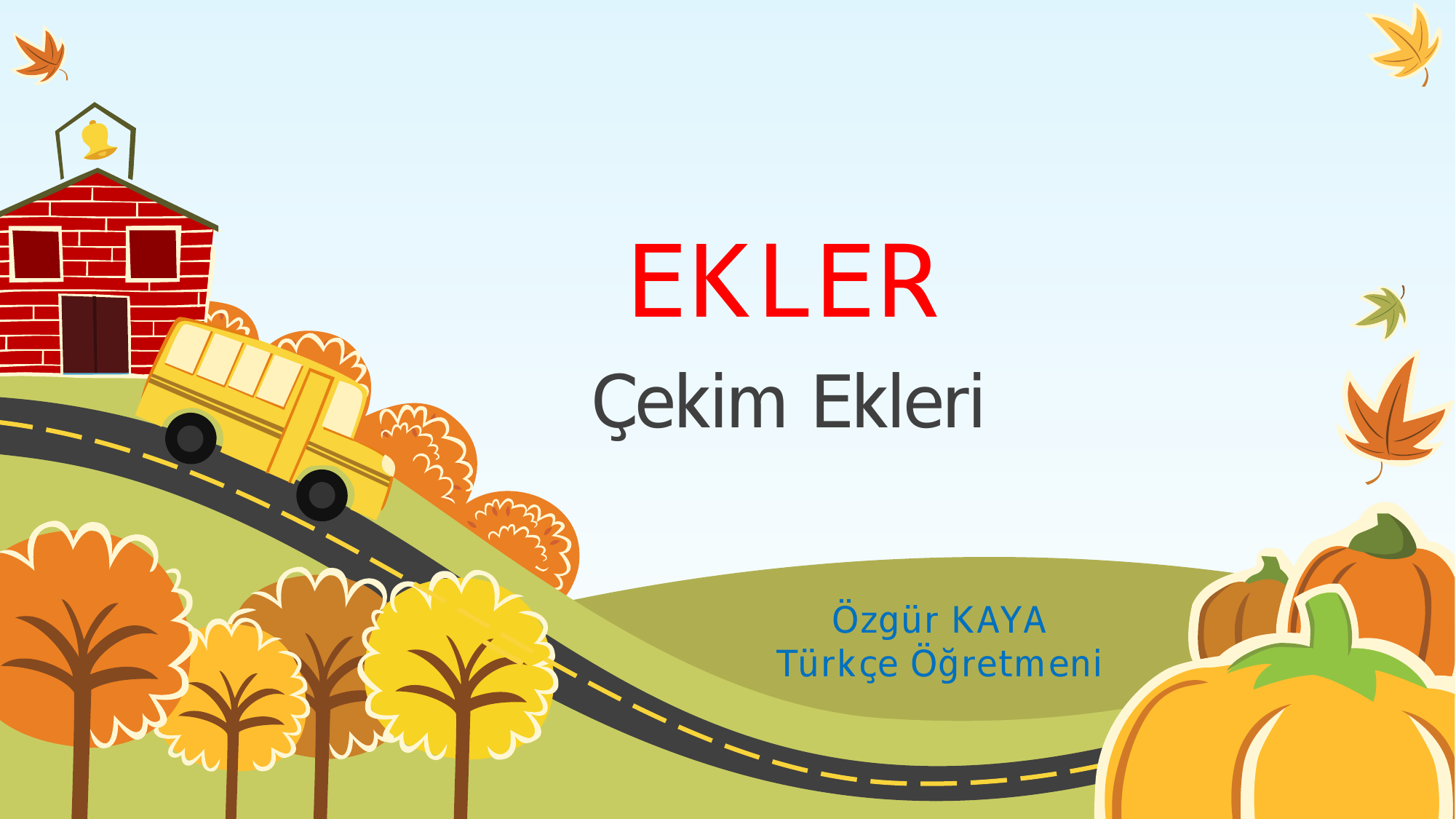

# EKLER
Çekim Ekleri
Özgür KAYA
Türkçe Öğretmeni